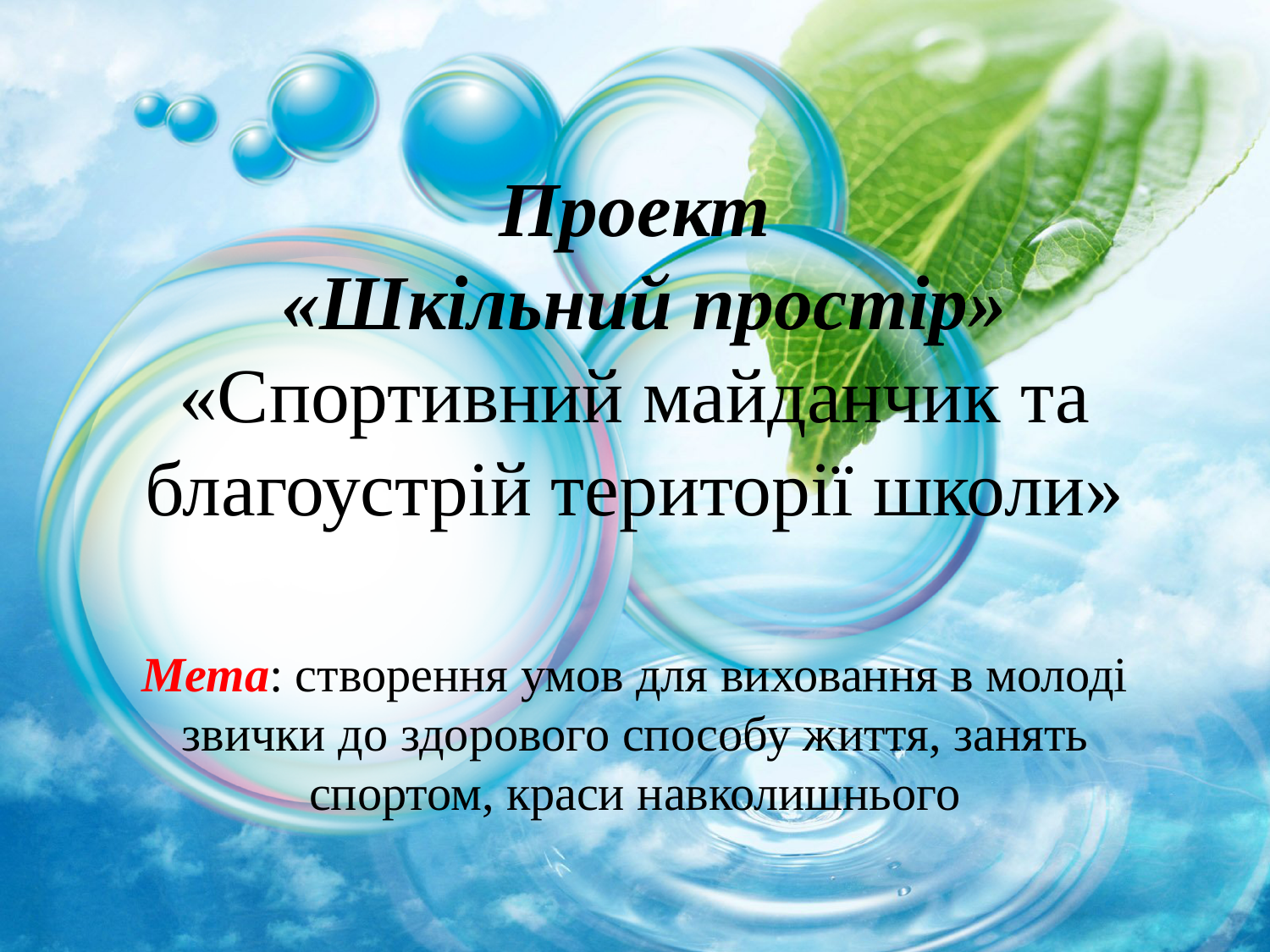

# Проект «Шкільний простір» «Спортивний майданчик та благоустрій території школи»
Мета: створення умов для виховання в молоді звички до здорового способу життя, занять спортом, краси навколишнього